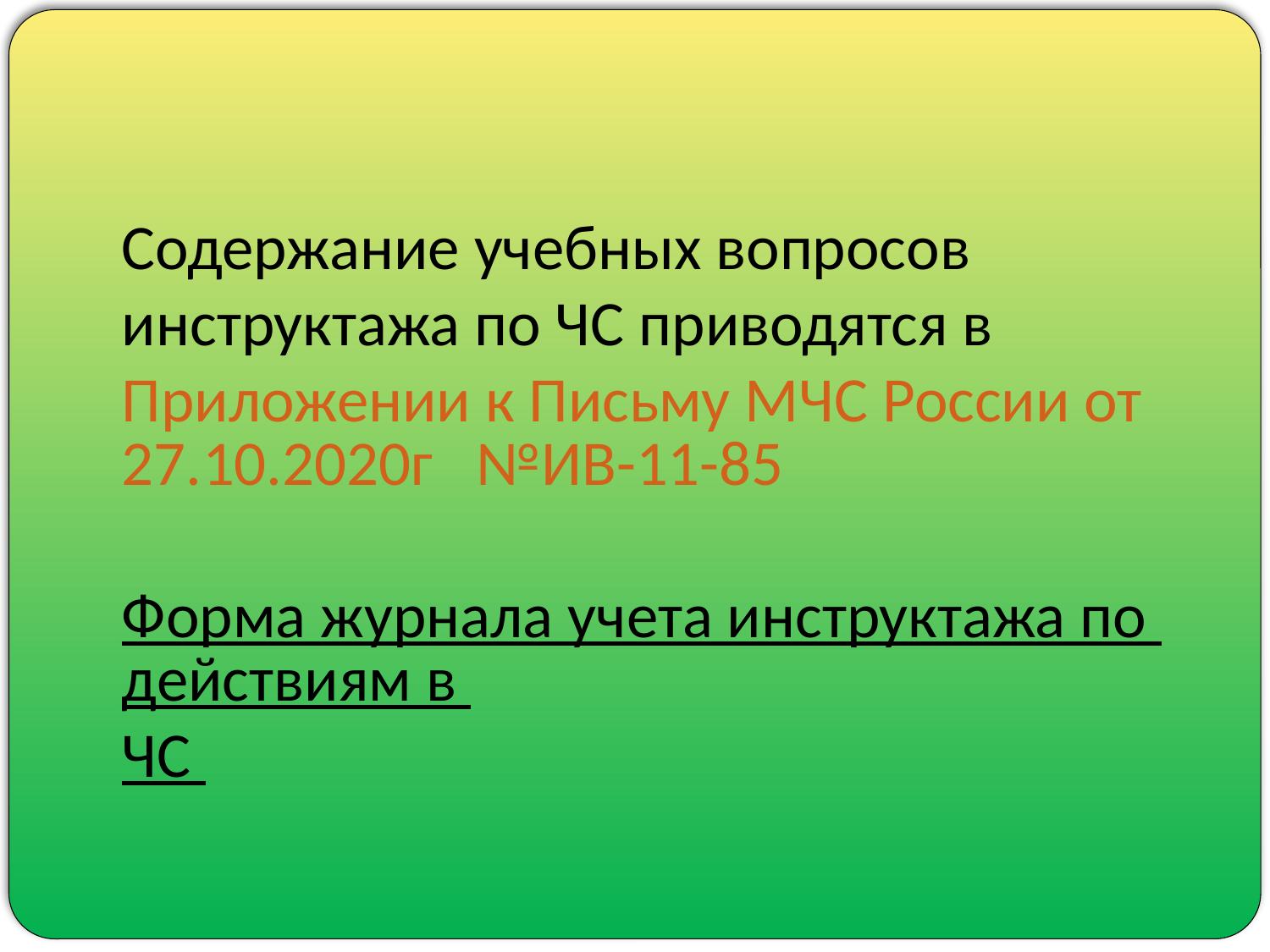

Содержание учебных вопросов инструктажа по ЧС приводятся в Приложении к Письму МЧС России от 27.10.2020г   №ИВ-11-85

Форма журнала учета инструктажа по действиям в ЧС